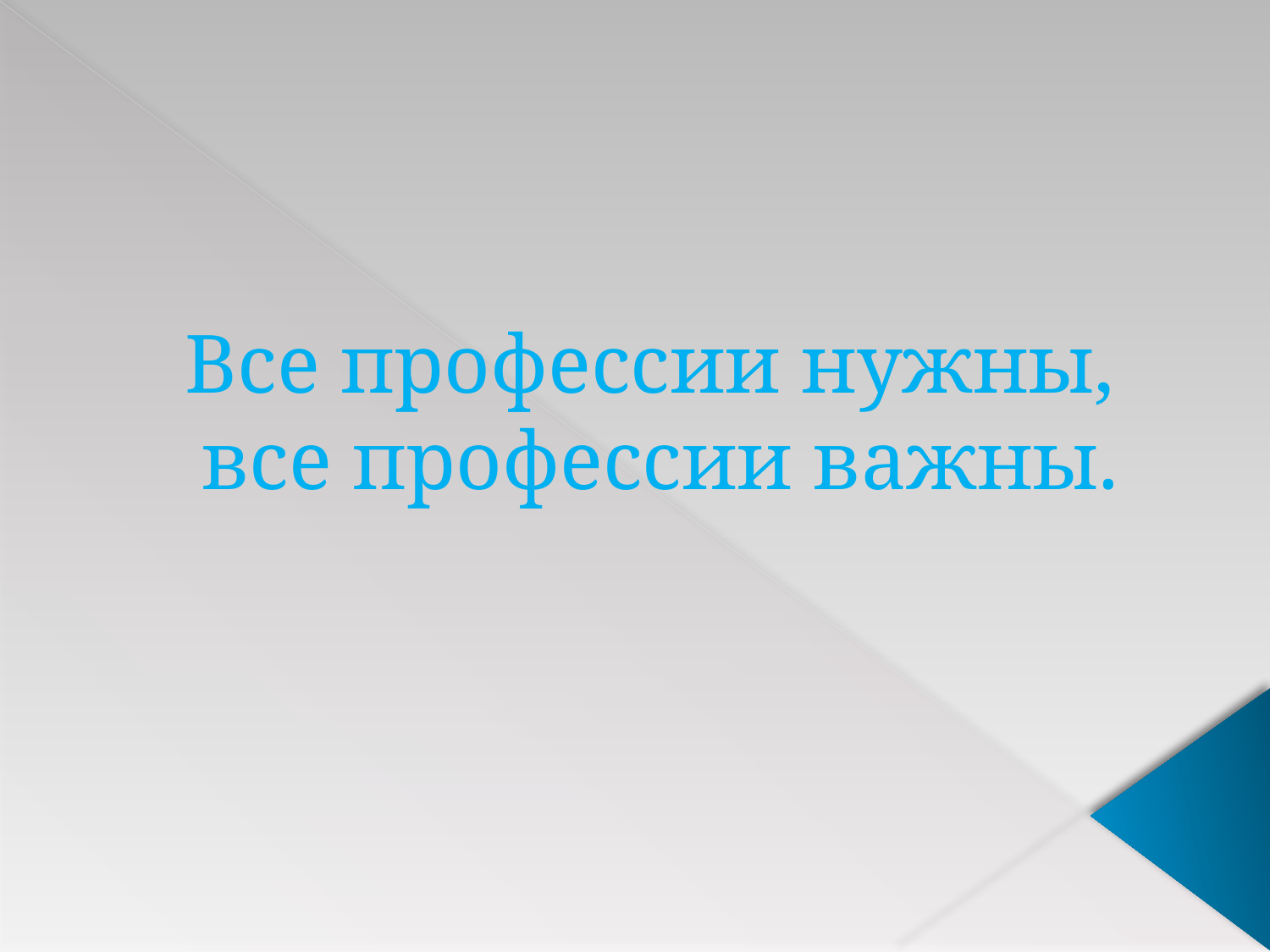

# Все профессии нужны, все профессии важны.